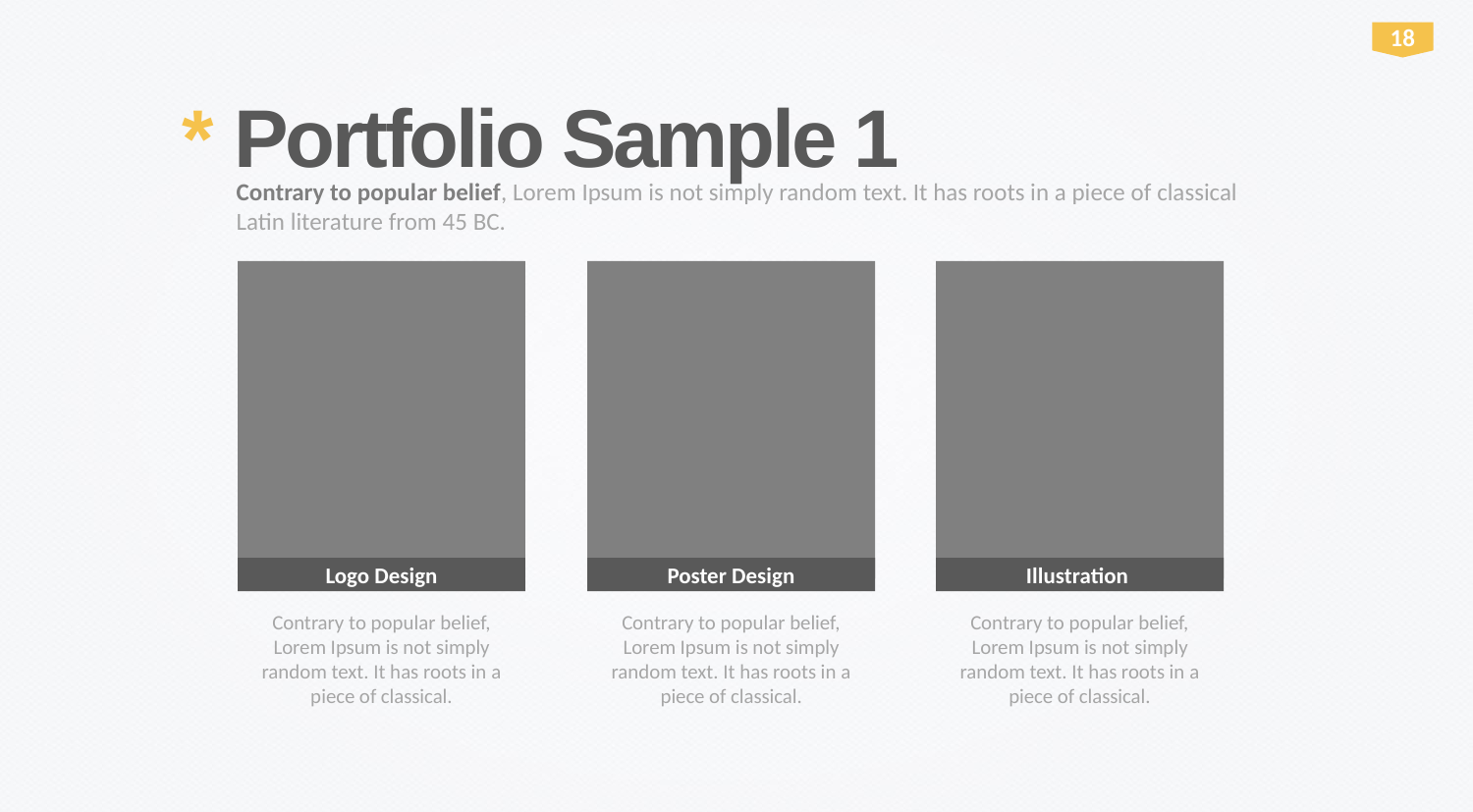

18
* Portfolio Sample 1
Contrary to popular belief, Lorem Ipsum is not simply random text. It has roots in a piece of classical Latin literature from 45 BC.

Logo Design

Poster Design

Illustration
Contrary to popular belief, Lorem Ipsum is not simply random text. It has roots in a piece of classical.
Contrary to popular belief, Lorem Ipsum is not simply random text. It has roots in a piece of classical.
Contrary to popular belief, Lorem Ipsum is not simply random text. It has roots in a piece of classical.